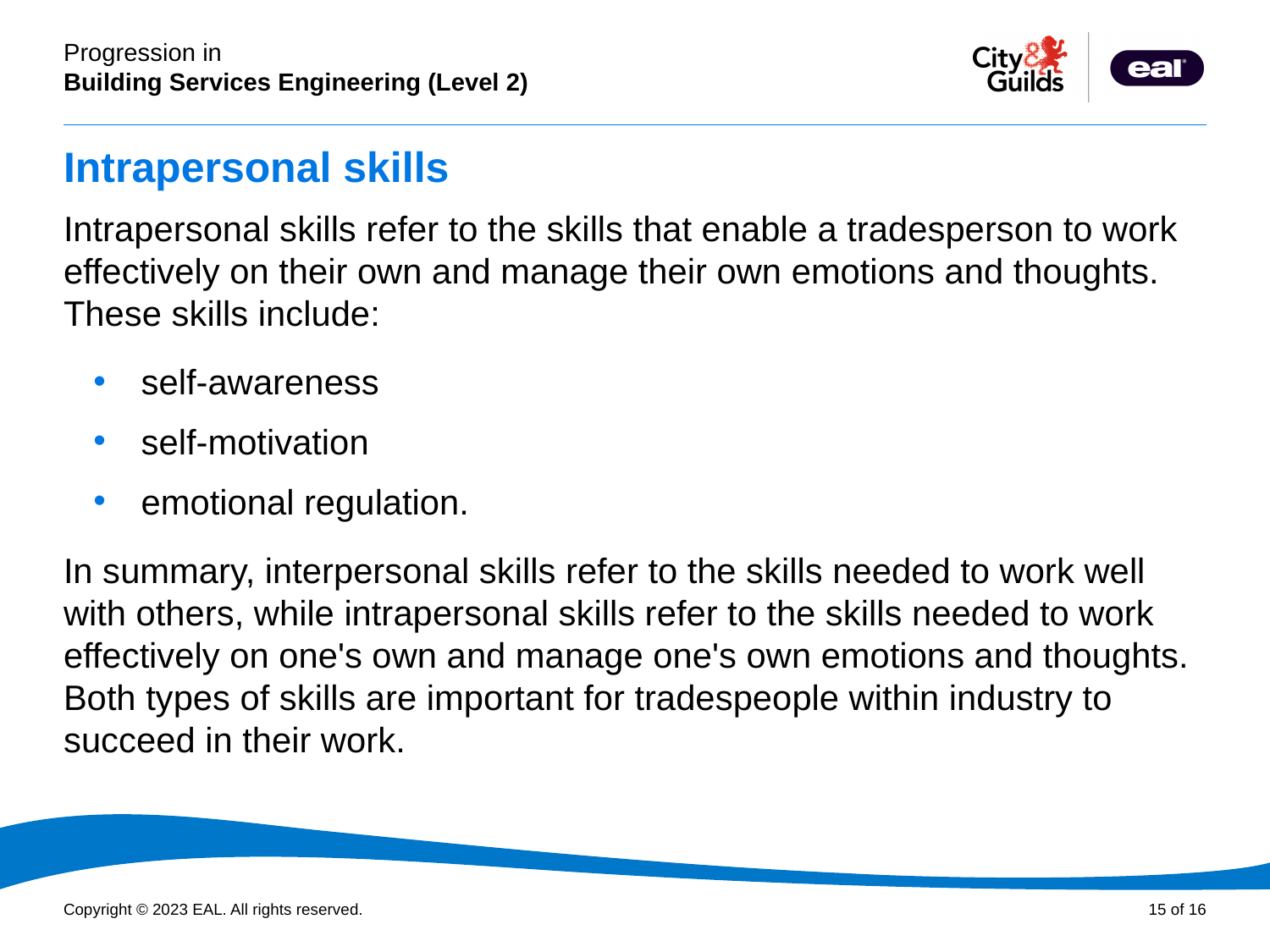

# Intrapersonal skills
Intrapersonal skills refer to the skills that enable a tradesperson to work effectively on their own and manage their own emotions and thoughts. These skills include:
self-awareness
self-motivation
emotional regulation.
In summary, interpersonal skills refer to the skills needed to work well with others, while intrapersonal skills refer to the skills needed to work effectively on one's own and manage one's own emotions and thoughts. Both types of skills are important for tradespeople within industry to succeed in their work.